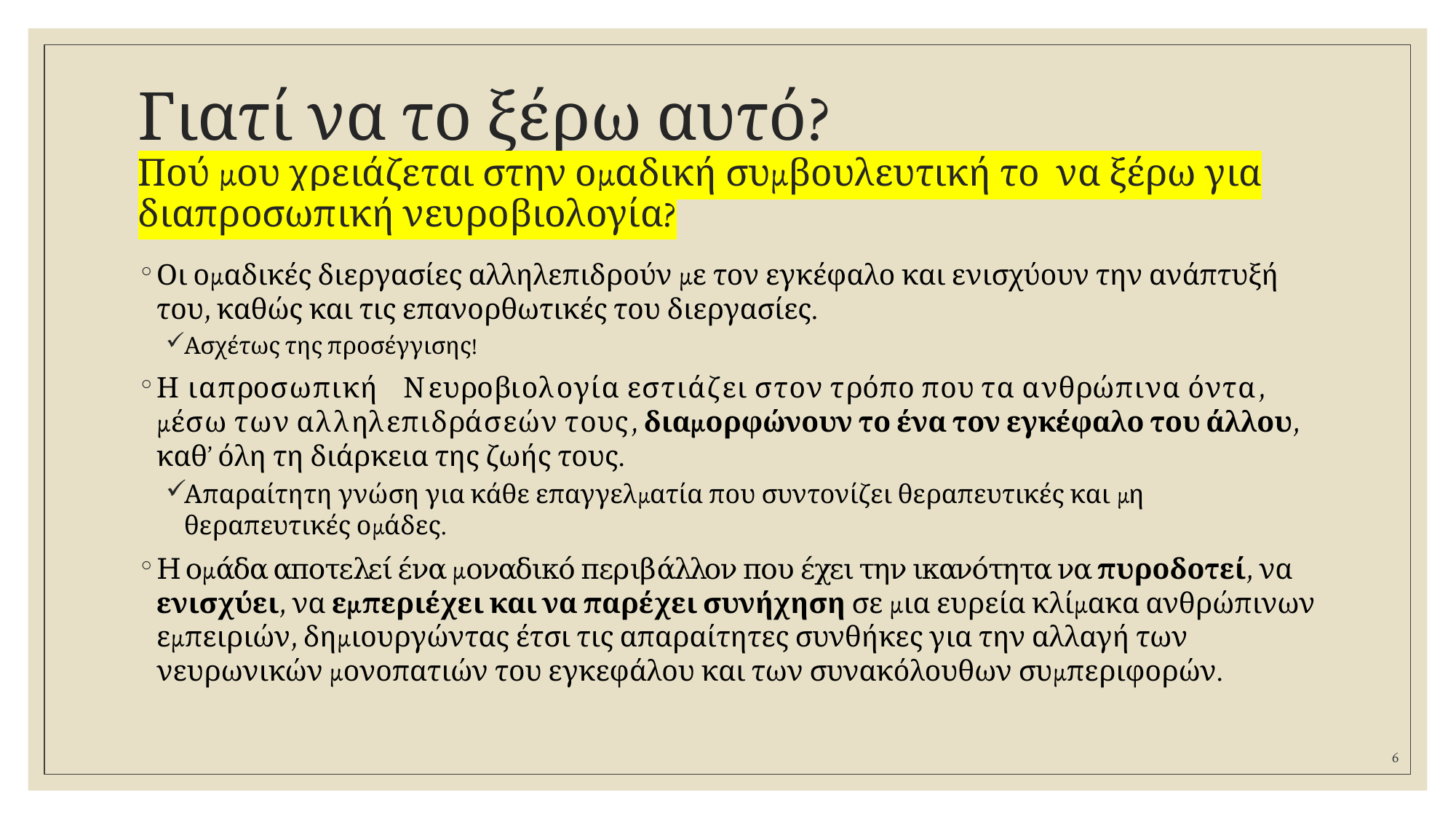

# Γιατί να το ξέρω αυτό? Πού μου χρειάζεται στην ομαδική συμβουλευτική το  να ξέρω για διαπροσωπική νευροβιολογία?
Οι οµαδικές διεργασίες αλληλεπιδρούν µε τον εγκέφαλο και ενισχύουν την ανάπτυξή του, καθώς και τις επανορθωτικές του διεργασίες.
Ασχέτως της προσέγγισης!
Η ∆ιαπροσωπική Νευροβιολογία εστιάζει στον τρόπο που τα ανθρώπινα όντα, µέσω των αλληλεπιδράσεών τους, διαµορφώνουν το ένα τον εγκέφαλο του άλλου, καθ’ όλη τη διάρκεια της ζωής τους.
Απαραίτητη γνώση για κάθε επαγγελματία που συντονίζει θεραπευτικές και μη θεραπευτικές οµάδες.
Η οµάδα αποτελεί ένα µοναδικό περιβάλλον που έχει την ικανότητα να πυροδοτεί, να ενισχύει, να εµπεριέχει και να παρέχει συνήχηση σε µια ευρεία κλίµακα ανθρώπινων εµπειριών, δηµιουργώντας έτσι τις απαραίτητες συνθήκες για την αλλαγή των νευρωνικών µονοπατιών του εγκεφάλου και των συνακόλουθων συµπεριφορών.

6